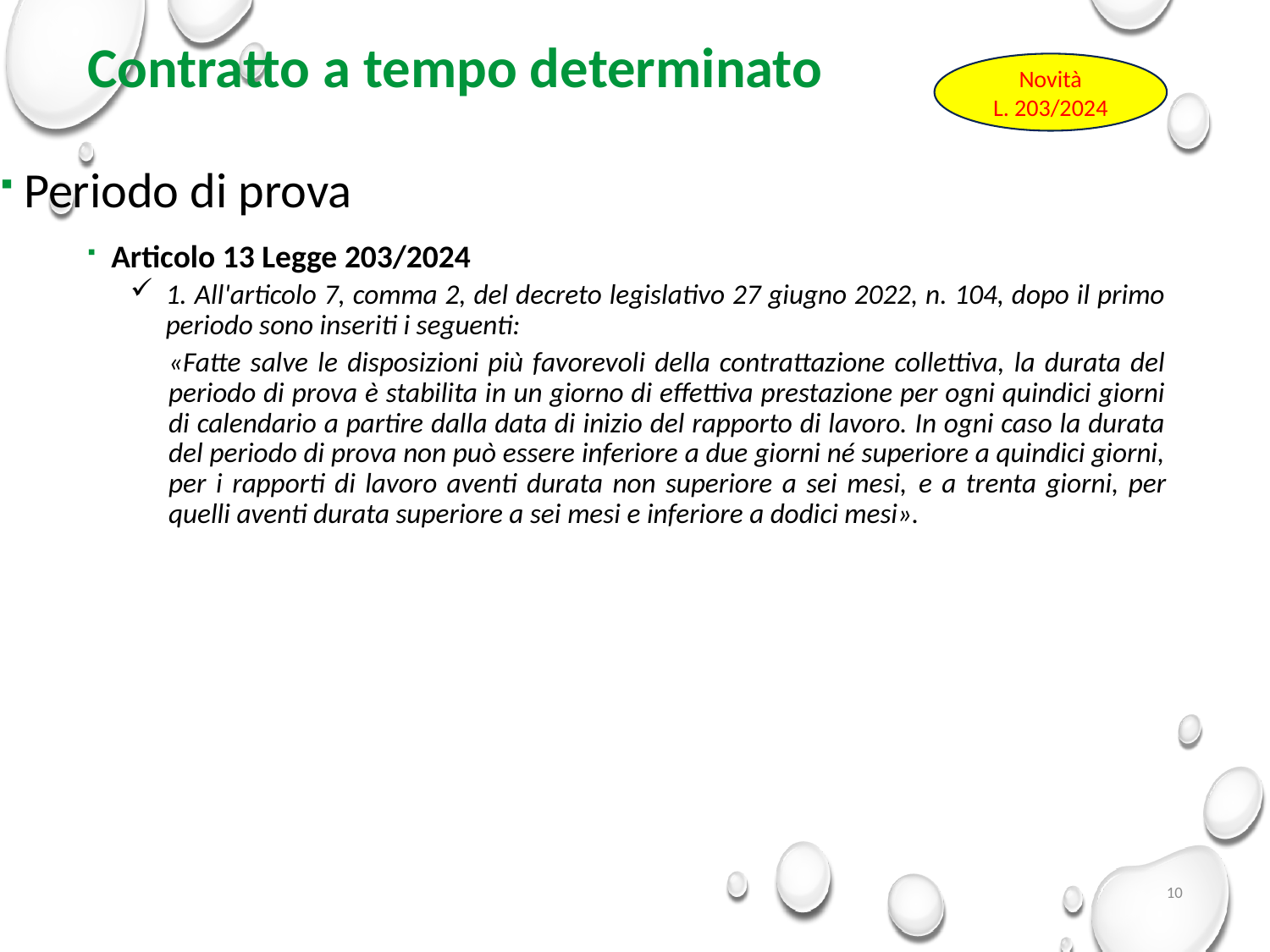

# Contratto a tempo determinato
Novità
L. 203/2024
Periodo di prova

Articolo 13 Legge 203/2024
1. All'articolo 7, comma 2, del decreto legislativo 27 giugno 2022, n. 104, dopo il primo periodo sono inseriti i seguenti:
«Fatte salve le disposizioni più favorevoli della contrattazione collettiva, la durata del periodo di prova è stabilita in un giorno di effettiva prestazione per ogni quindici giorni di calendario a partire dalla data di inizio del rapporto di lavoro. In ogni caso la durata del periodo di prova non può essere inferiore a due giorni né superiore a quindici giorni, per i rapporti di lavoro aventi durata non superiore a sei mesi, e a trenta giorni, per quelli aventi durata superiore a sei mesi e inferiore a dodici mesi».
10